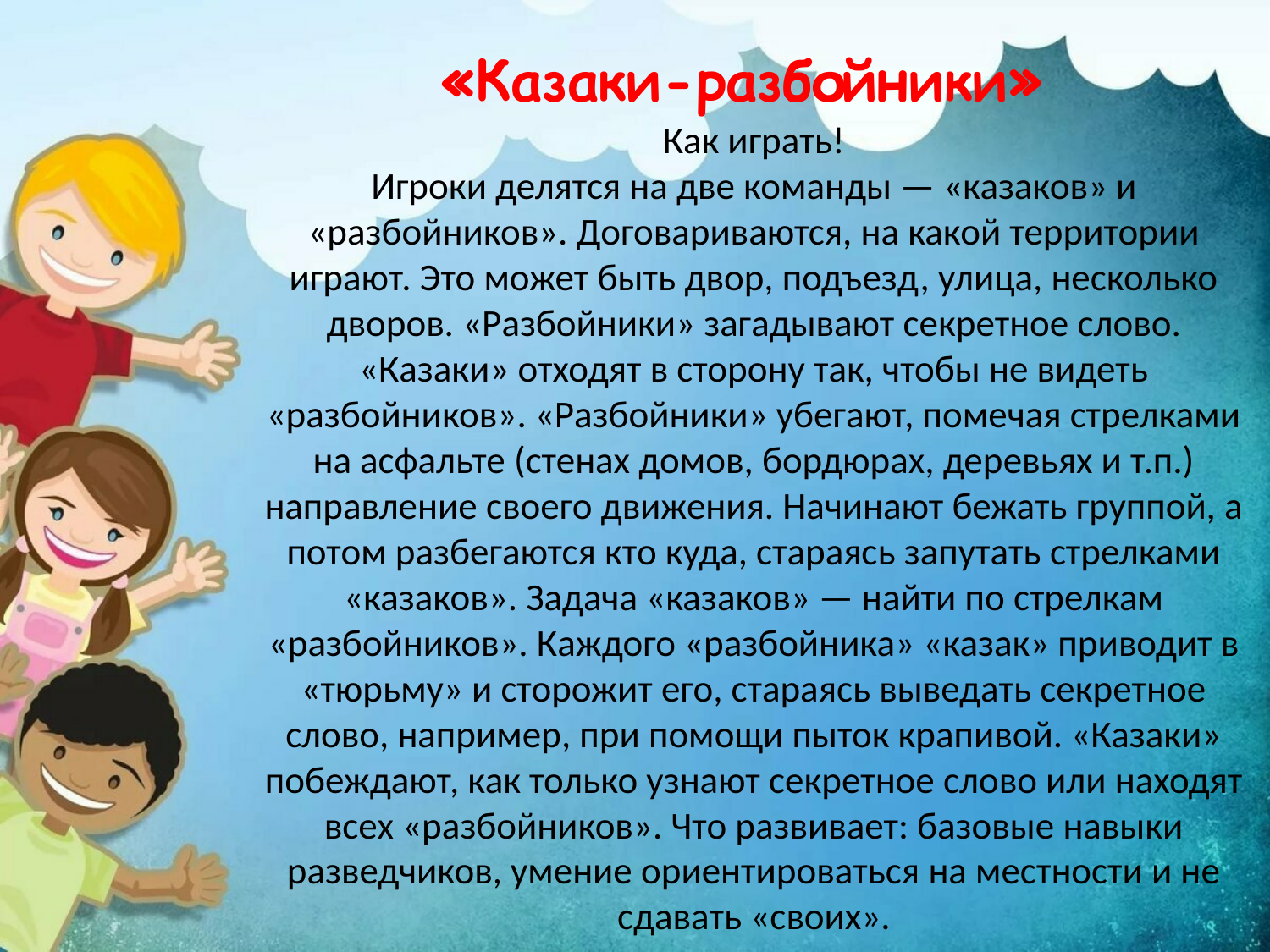

# «Казаки-разбойники»
Как играть!
Игроки делятся на две команды — «казаков» и «разбойников». Договариваются, на какой территории играют. Это может быть двор, подъезд, улица, несколько дворов. «Разбойники» загадывают секретное слово. «Казаки» отходят в сторону так, чтобы не видеть «разбойников». «Разбойники» убегают, помечая стрелками на асфальте (стенах домов, бордюрах, деревьях и т.п.) направление своего движения. Начинают бежать группой, а потом разбегаются кто куда, стараясь запутать стрелками «казаков». Задача «казаков» — найти по стрелкам «разбойников». Каждого «разбойника» «казак» приводит в «тюрьму» и сторожит его, стараясь выведать секретное слово, например, при помощи пыток крапивой. «Казаки» побеждают, как только узнают секретное слово или находят всех «разбойников». Что развивает: базовые навыки разведчиков, умение ориентироваться на местности и не сдавать «своих».